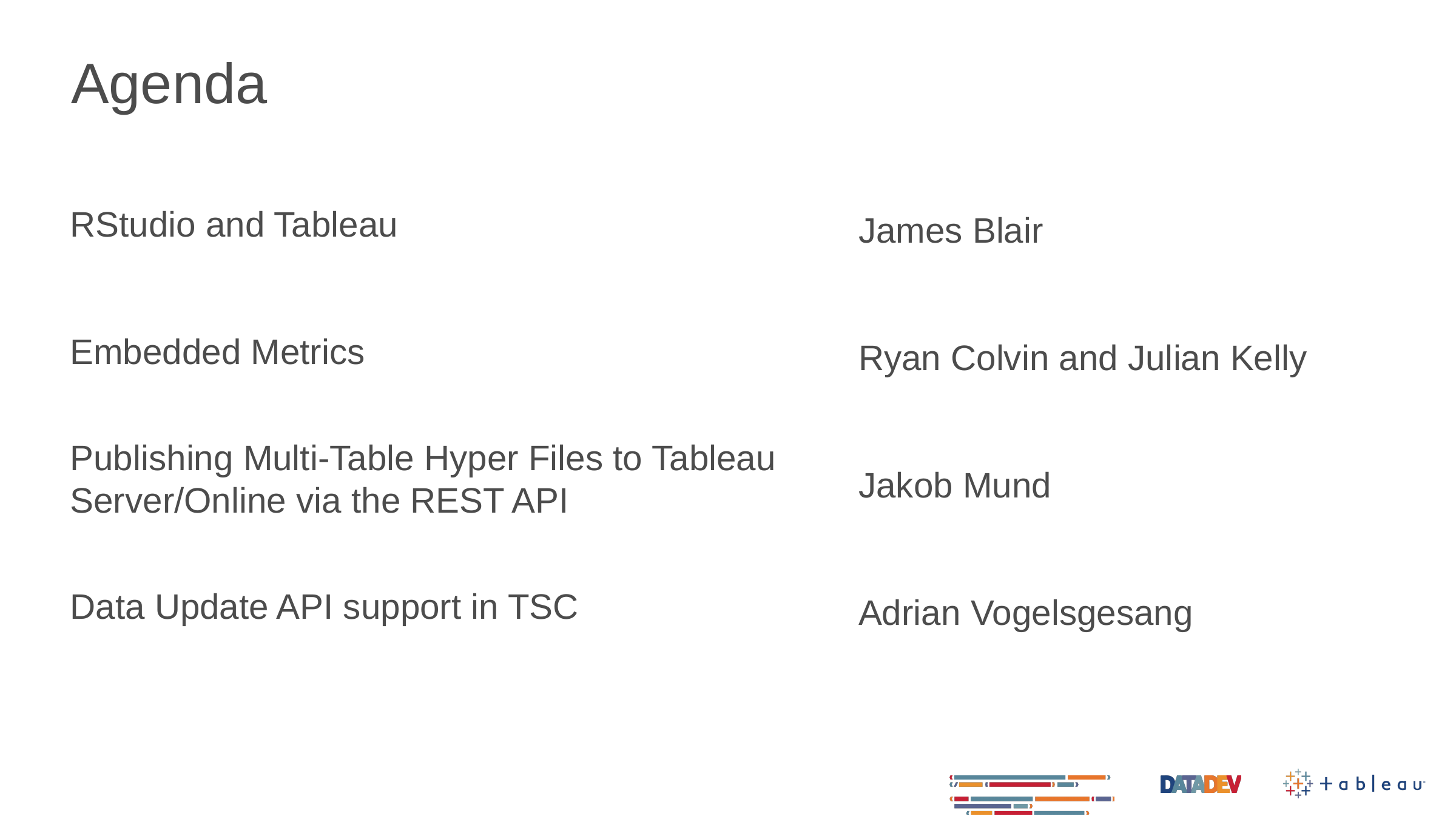

Agenda
RStudio and Tableau

Embedded Metrics

Publishing Multi-Table Hyper Files to Tableau Server/Online via the REST API

Data Update API support in TSC
James Blair

Ryan Colvin and Julian Kelly

Jakob Mund

Adrian Vogelsgesang